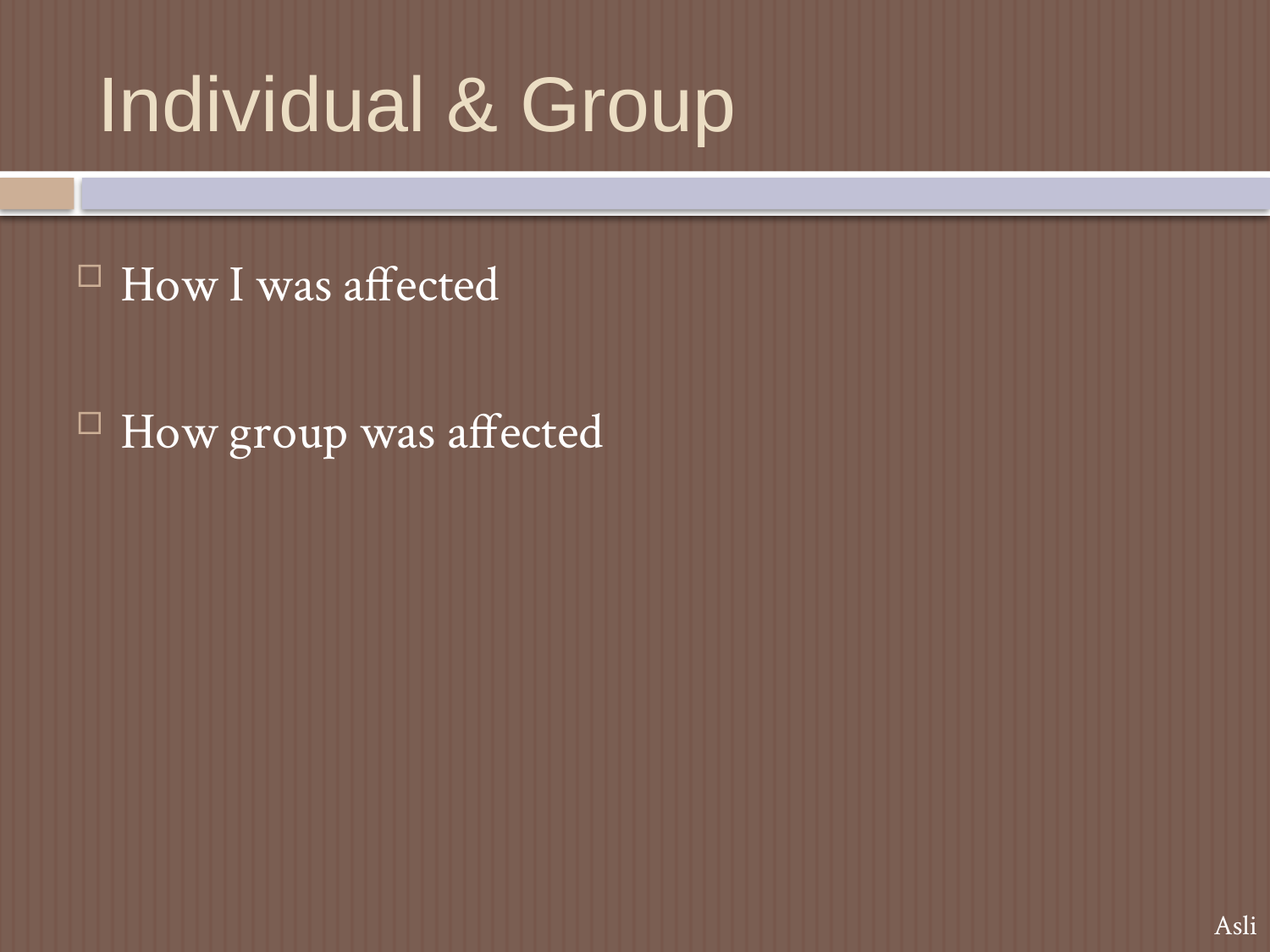

# Individual & Group
How I was affected

How group was affected
Asli